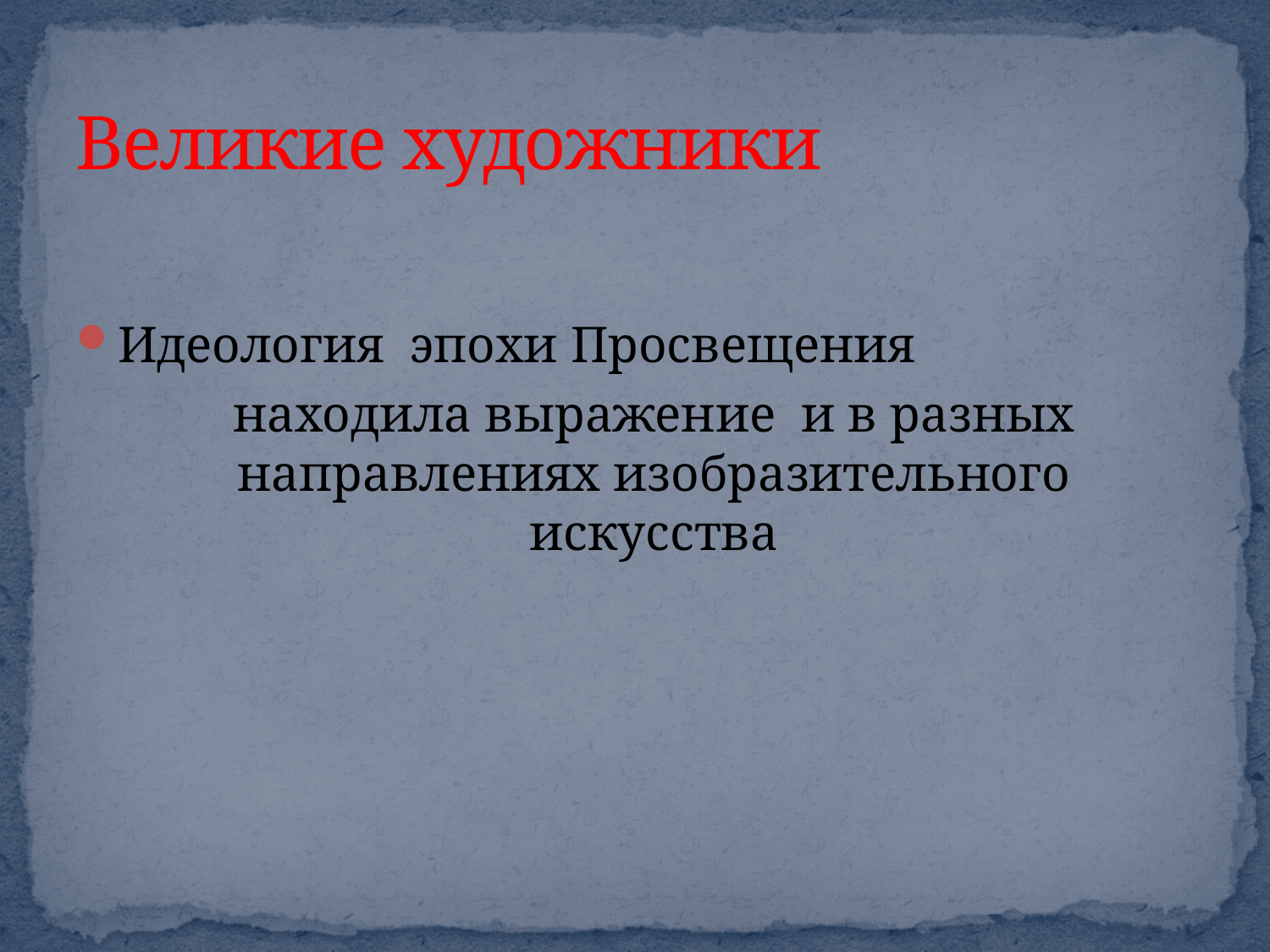

# Великие художники
Идеология  эпохи Просвещения
   находила выражение  и в разных направлениях изобразительного искусства